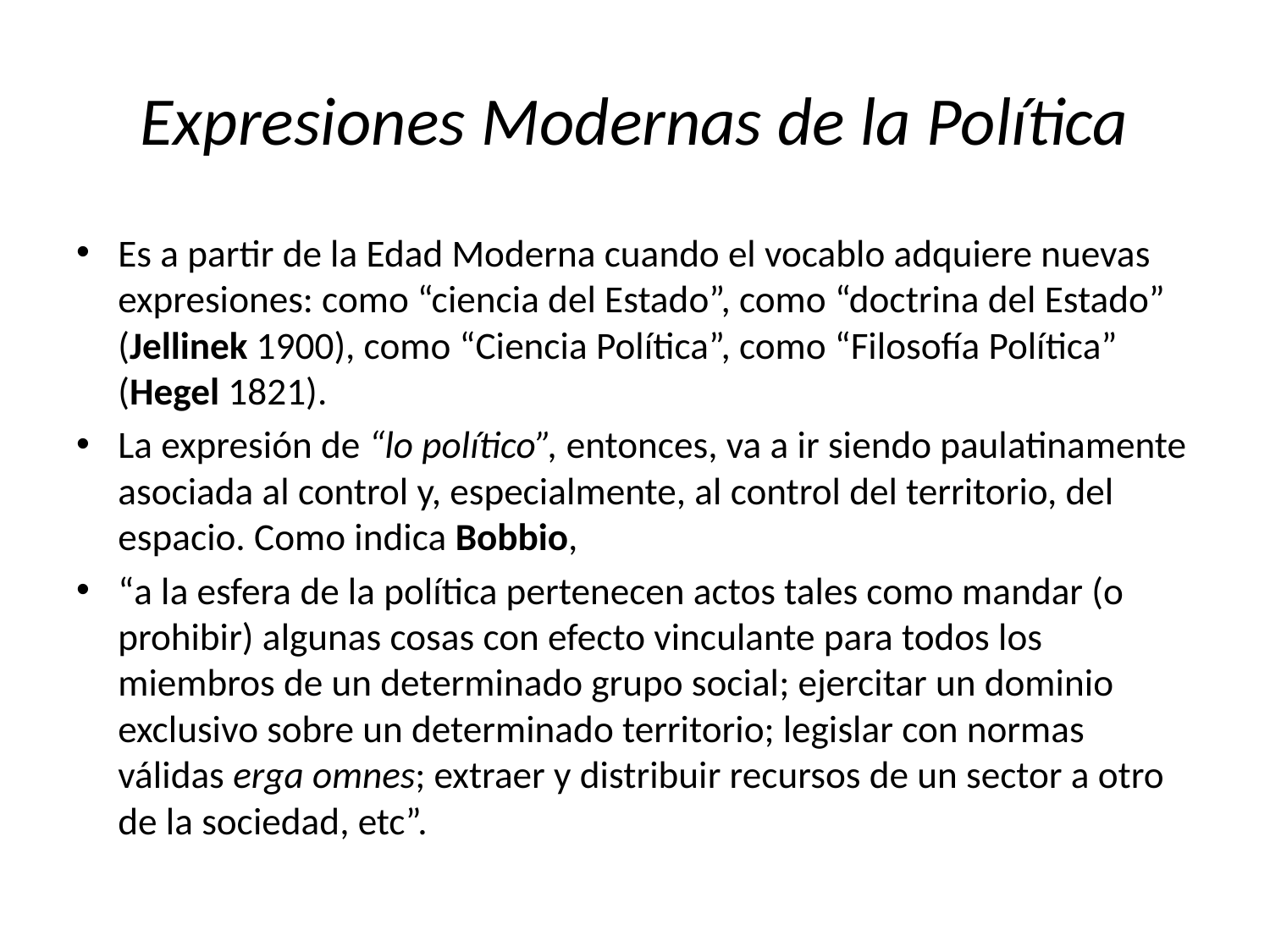

# Expresiones Modernas de la Política
Es a partir de la Edad Moderna cuando el vocablo adquiere nuevas expresiones: como “ciencia del Estado”, como “doctrina del Estado” (Jellinek 1900), como “Ciencia Política”, como “Filosofía Política” (Hegel 1821).
La expresión de “lo político”, entonces, va a ir siendo paulatinamente asociada al control y, especialmente, al control del territorio, del espacio. Como indica Bobbio,
“a la esfera de la política pertenecen actos tales como mandar (o prohibir) algunas cosas con efecto vinculante para todos los miembros de un determinado grupo social; ejercitar un dominio exclusivo sobre un determinado territorio; legislar con normas válidas erga omnes; extraer y distribuir recursos de un sector a otro de la sociedad, etc”.